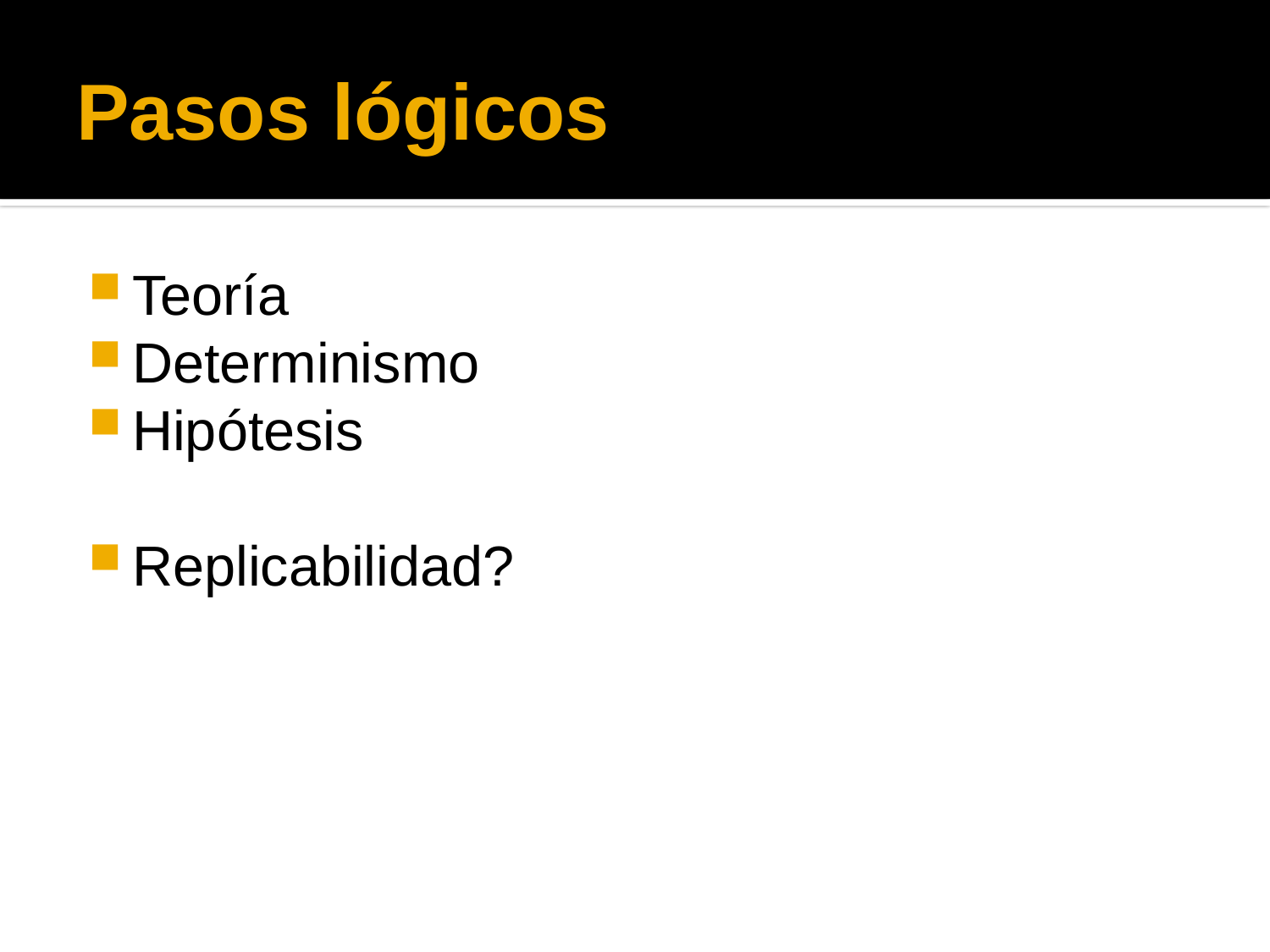

# Pasos lógicos
Teoría
Determinismo
Hipótesis

Replicabilidad?